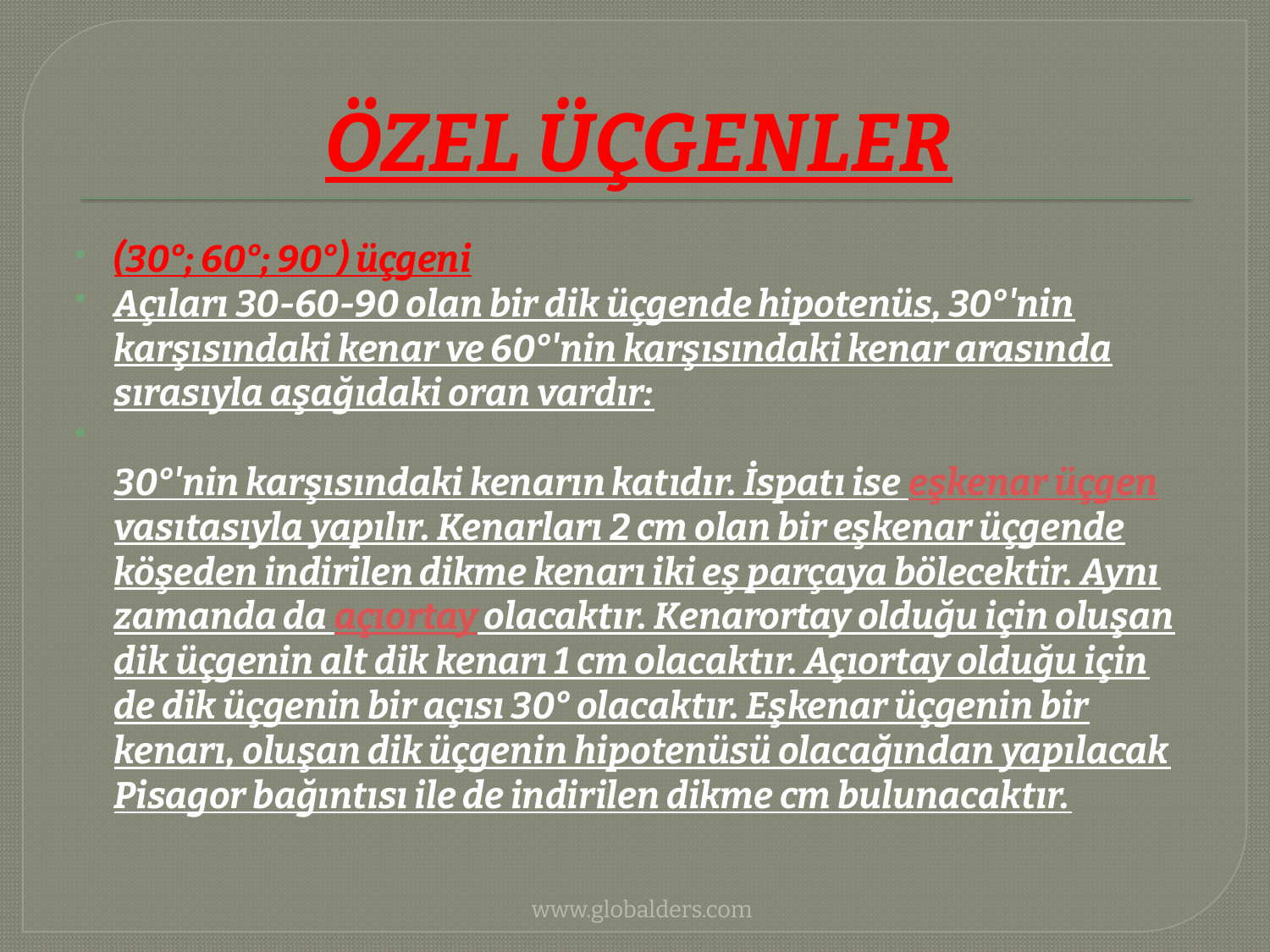

# ÖZEL ÜÇGENLER
(30°; 60°; 90°) üçgeni
Açıları 30-60-90 olan bir dik üçgende hipotenüs, 30°'nin karşısındaki kenar ve 60°'nin karşısındaki kenar arasında sırasıyla aşağıdaki oran vardır:
30°'nin karşısındaki kenarın katıdır. İspatı ise eşkenar üçgen vasıtasıyla yapılır. Kenarları 2 cm olan bir eşkenar üçgende köşeden indirilen dikme kenarı iki eş parçaya bölecektir. Aynı zamanda da açıortay olacaktır. Kenarortay olduğu için oluşan dik üçgenin alt dik kenarı 1 cm olacaktır. Açıortay olduğu için de dik üçgenin bir açısı 30° olacaktır. Eşkenar üçgenin bir kenarı, oluşan dik üçgenin hipotenüsü olacağından yapılacak Pisagor bağıntısı ile de indirilen dikme cm bulunacaktır.

www.globalders.com